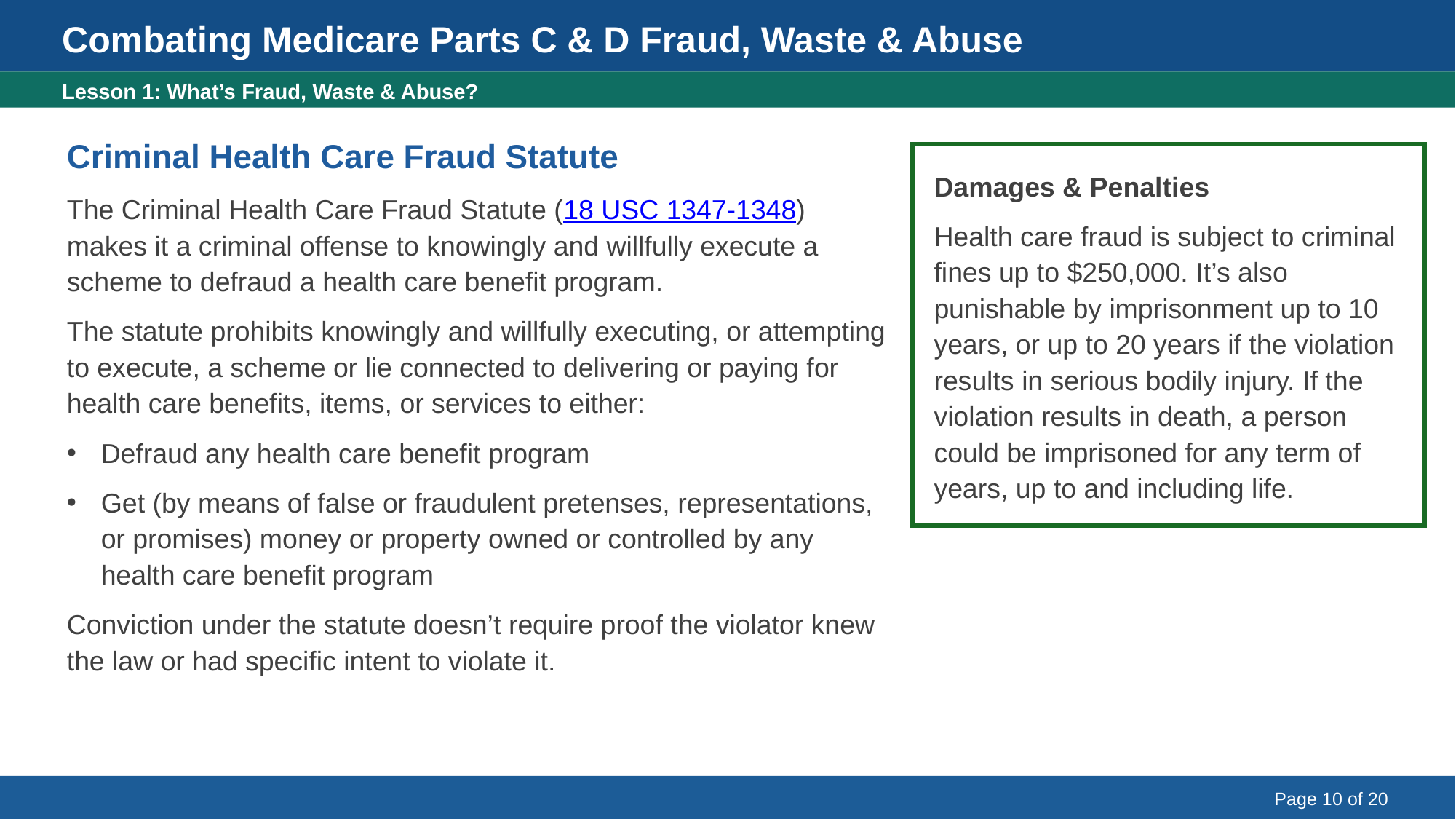

Combating Medicare Parts C & D Fraud, Waste & Abuse
Criminal Health Care Fraud Statute

Lesson 1: What’s Fraud, Waste & Abuse?
Criminal Health Care Fraud Statute
The Criminal Health Care Fraud Statute (18 USC 1347-1348) makes it a criminal offense to knowingly and willfully execute a scheme to defraud a health care benefit program.
The statute prohibits knowingly and willfully executing, or attempting to execute, a scheme or lie connected to delivering or paying for health care benefits, items, or services to either:
Defraud any health care benefit program
Get (by means of false or fraudulent pretenses, representations, or promises) money or property owned or controlled by any health care benefit program
Conviction under the statute doesn’t require proof the violator knew the law or had specific intent to violate it.
Damages & Penalties
Health care fraud is subject to criminal fines up to $250,000. It’s also punishable by imprisonment up to 10 years, or up to 20 years if the violation results in serious bodily injury. If the violation results in death, a person could be imprisoned for any term of years, up to and including life.

Page 10 of 20